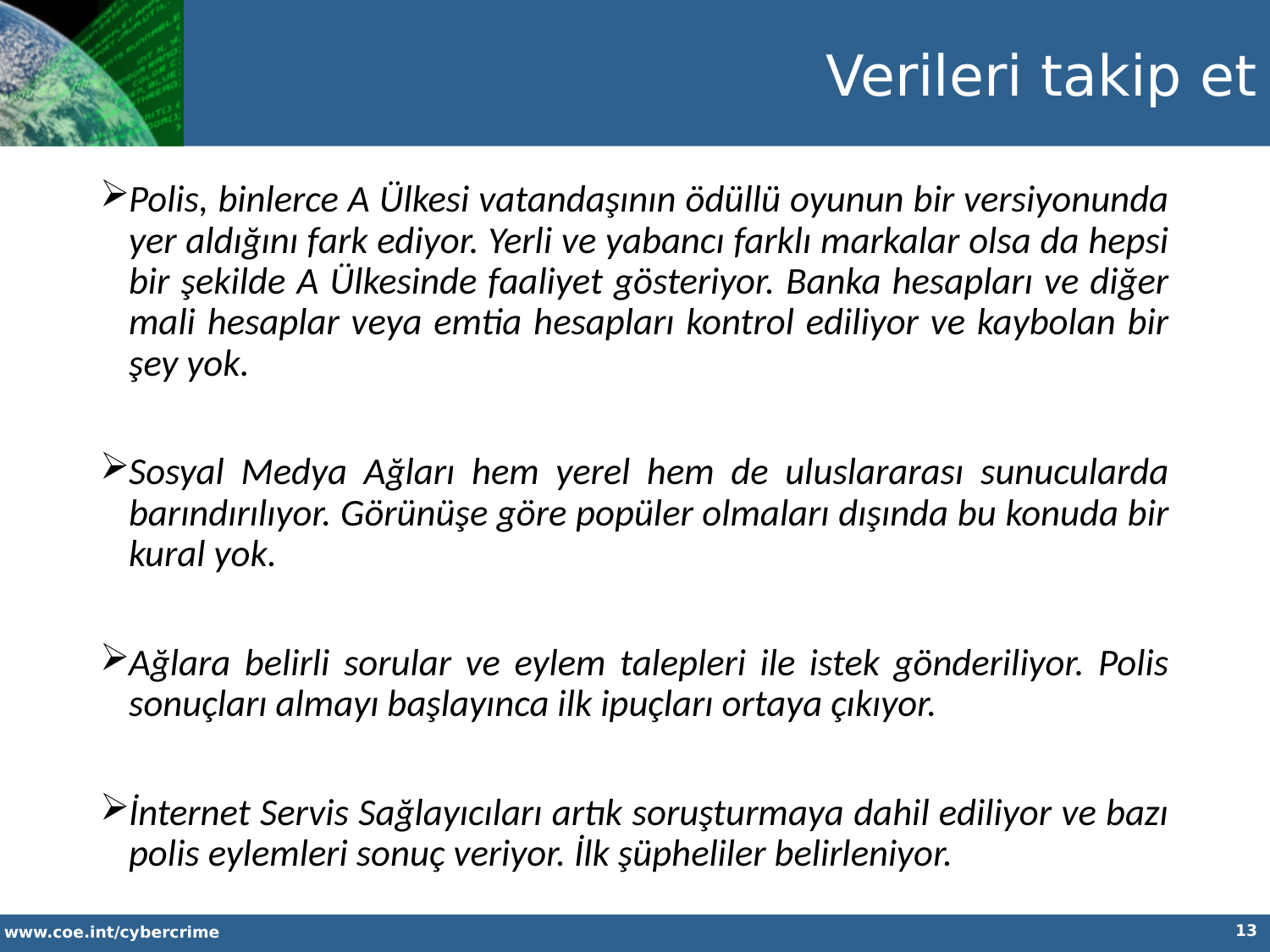

Verileri takip et
Polis, binlerce A Ülkesi vatandaşının ödüllü oyunun bir versiyonunda yer aldığını fark ediyor. Yerli ve yabancı farklı markalar olsa da hepsi bir şekilde A Ülkesinde faaliyet gösteriyor. Banka hesapları ve diğer mali hesaplar veya emtia hesapları kontrol ediliyor ve kaybolan bir şey yok.

Sosyal Medya Ağları hem yerel hem de uluslararası sunucularda barındırılıyor. Görünüşe göre popüler olmaları dışında bu konuda bir kural yok.

Ağlara belirli sorular ve eylem talepleri ile istek gönderiliyor. Polis sonuçları almayı başlayınca ilk ipuçları ortaya çıkıyor.

İnternet Servis Sağlayıcıları artık soruşturmaya dahil ediliyor ve bazı polis eylemleri sonuç veriyor. İlk şüpheliler belirleniyor.

13